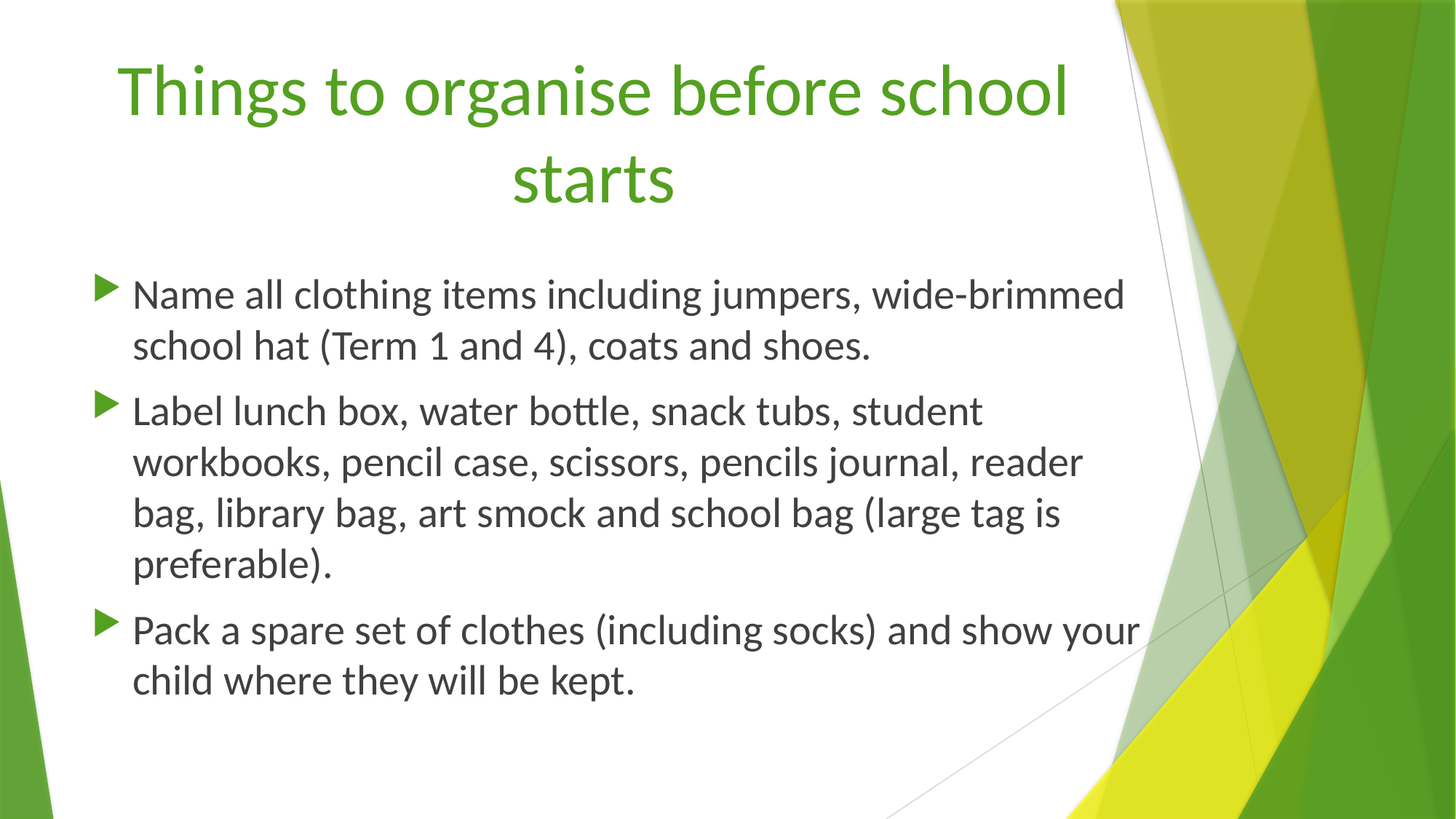

# Things to organise before school starts
Name all clothing items including jumpers, wide-brimmed school hat (Term 1 and 4), coats and shoes.
Label lunch box, water bottle, snack tubs, student workbooks, pencil case, scissors, pencils journal, reader bag, library bag, art smock and school bag (large tag is preferable).
Pack a spare set of clothes (including socks) and show your child where they will be kept.